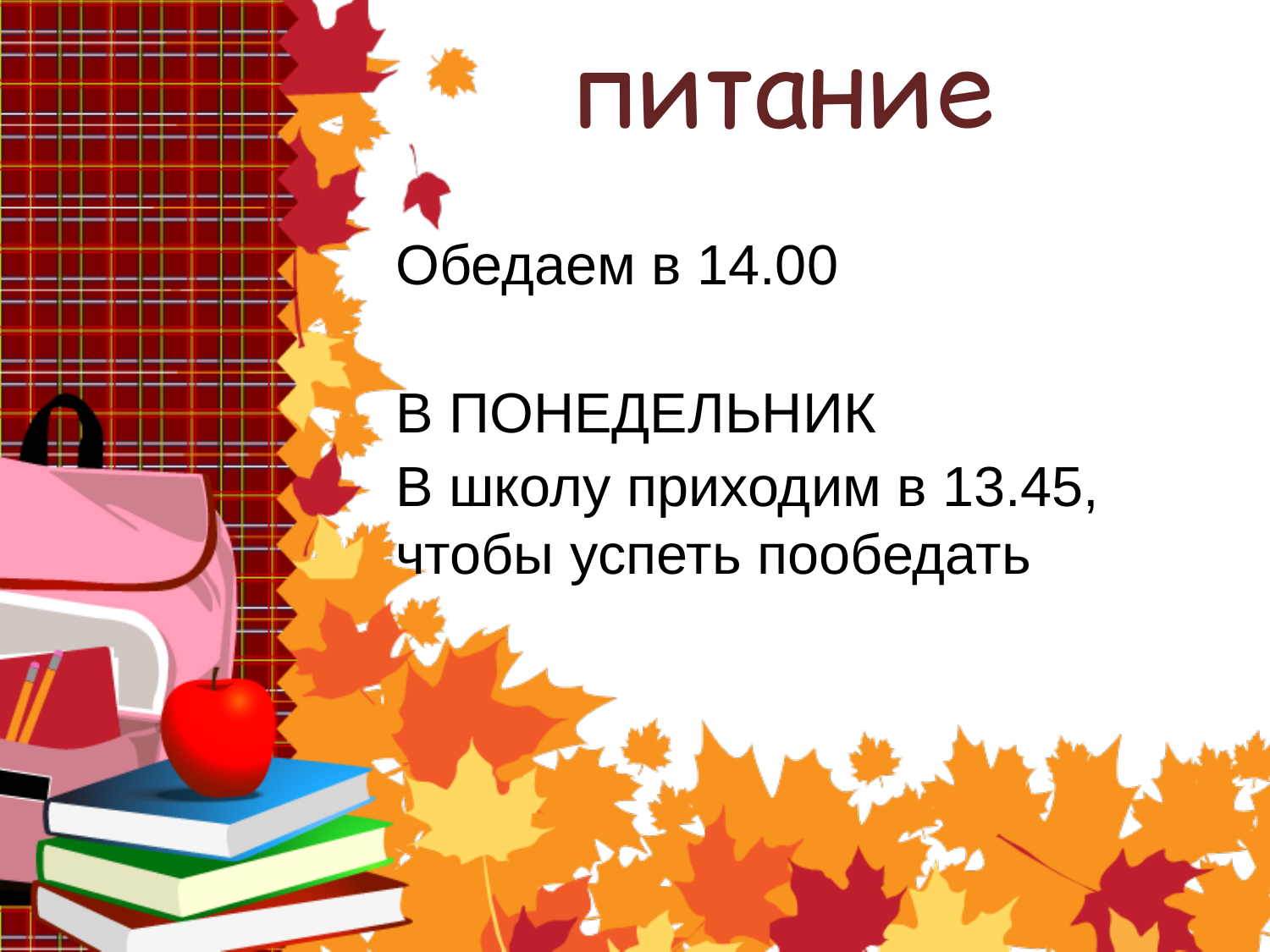

# питание
Обедаем в 14.00

В ПОНЕДЕЛЬНИК
В школу приходим в 13.45, чтобы успеть пообедать